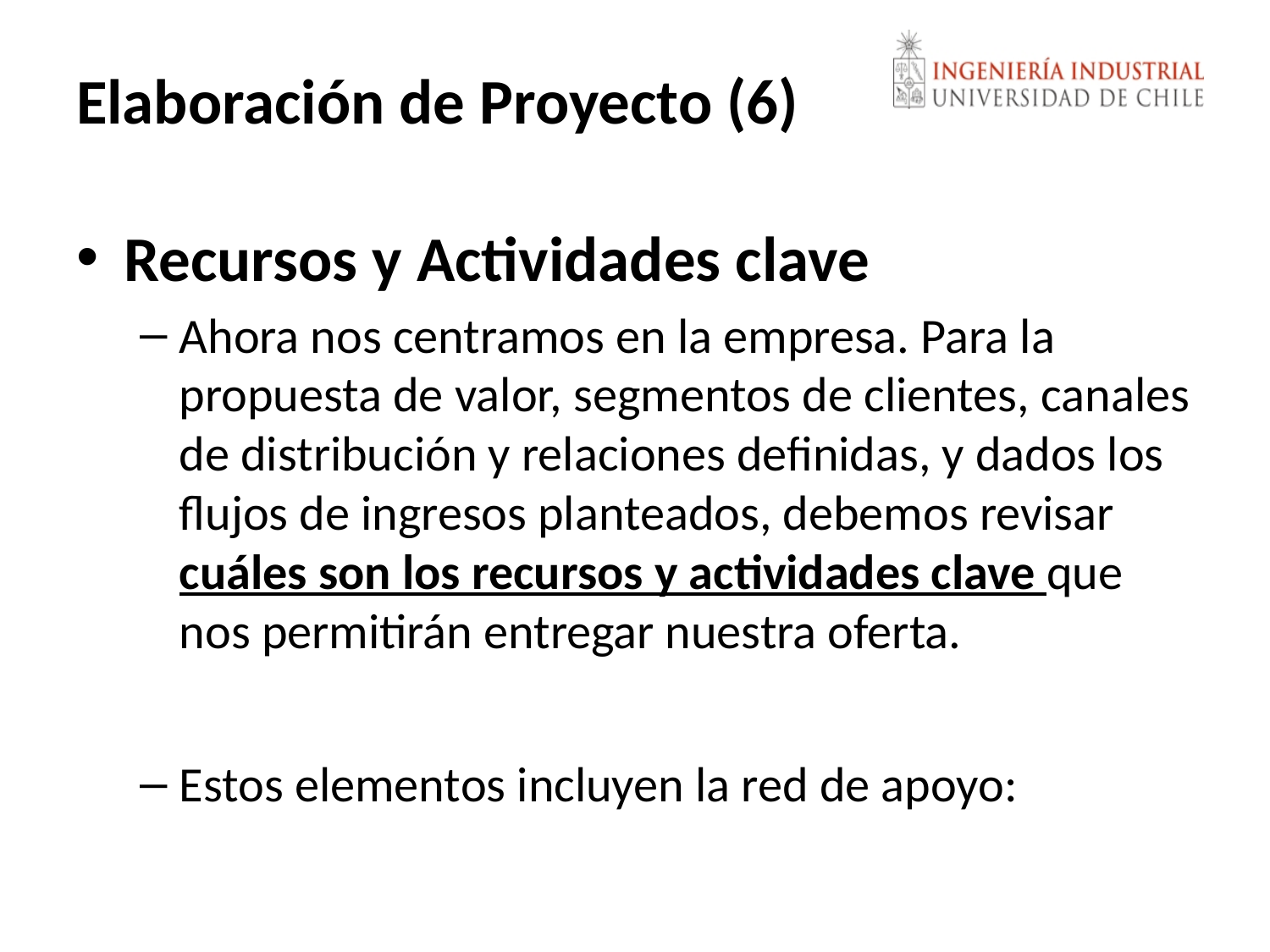

# Elaboración de Proyecto (6)
Recursos y Actividades clave
Ahora nos centramos en la empresa. Para la propuesta de valor, segmentos de clientes, canales de distribución y relaciones definidas, y dados los flujos de ingresos planteados, debemos revisar cuáles son los recursos y actividades clave que nos permitirán entregar nuestra oferta.

Estos elementos incluyen la red de apoyo: